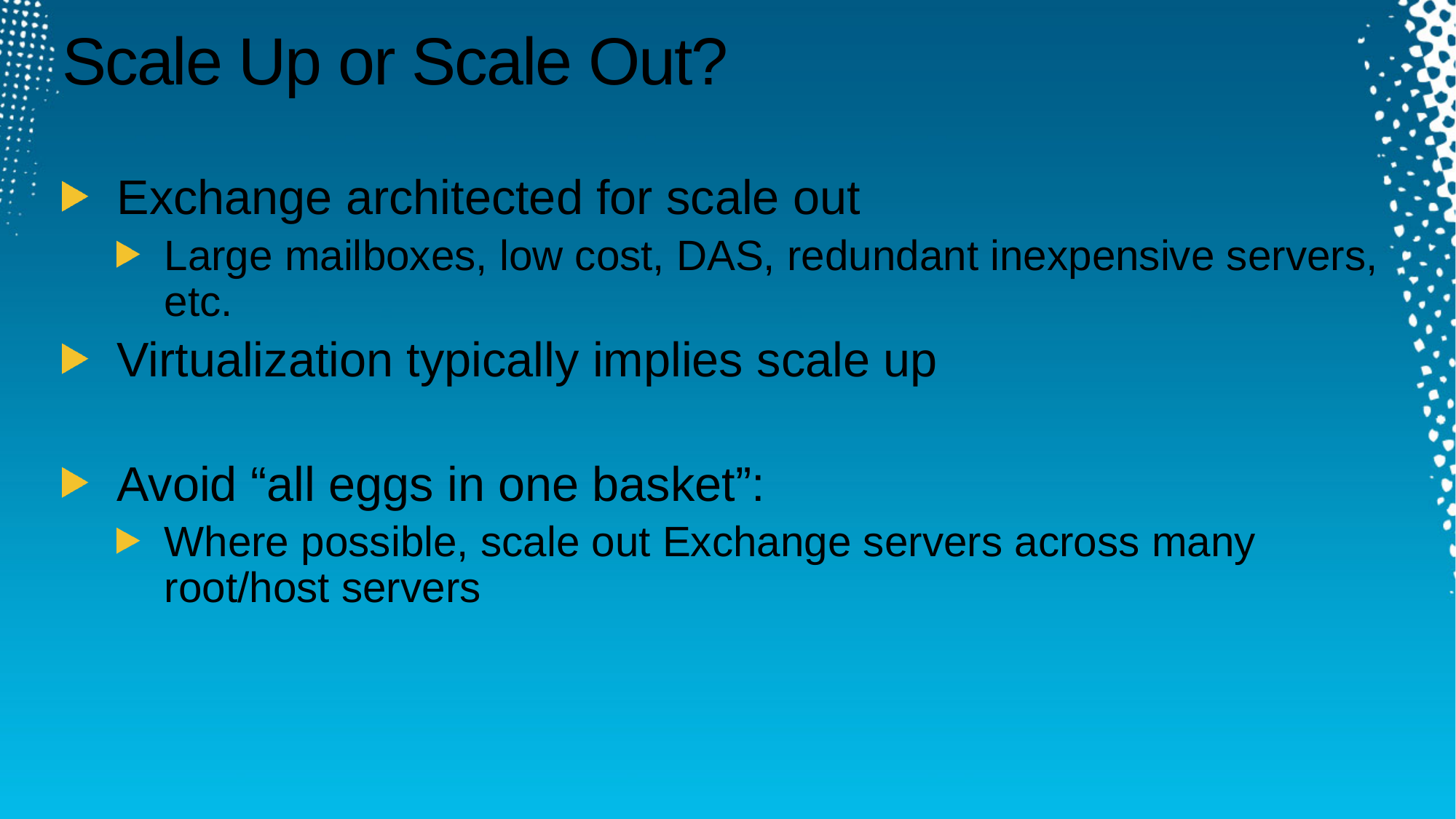

# Scale Up or Scale Out?
Exchange architected for scale out
Large mailboxes, low cost, DAS, redundant inexpensive servers, etc.
Virtualization typically implies scale up

Avoid “all eggs in one basket”:
Where possible, scale out Exchange servers across many root/host servers